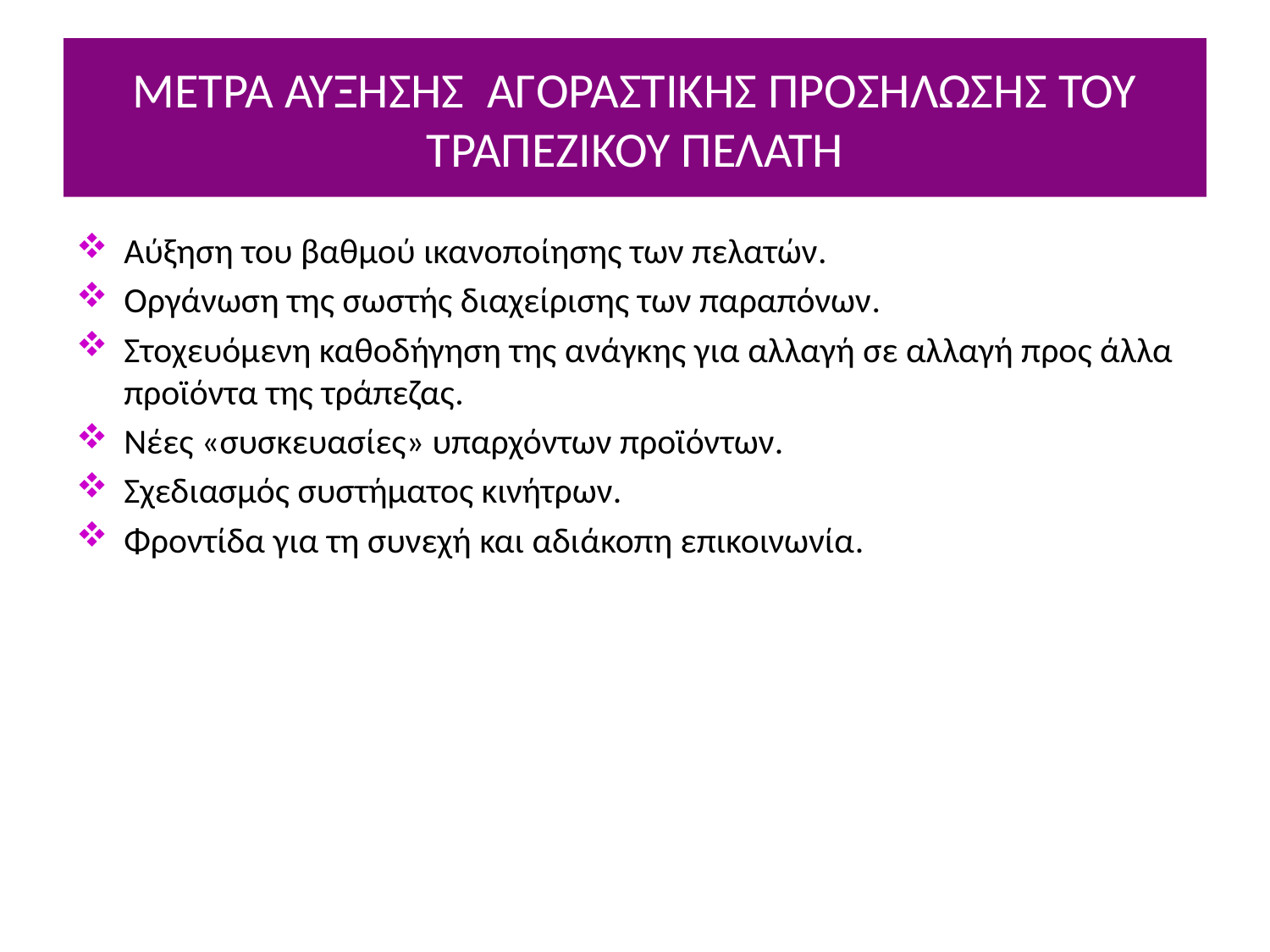

# ΜΕΤΡΑ ΑΥΞΗΣΗΣ  ΑΓΟΡΑΣΤΙΚΗΣ ΠΡΟΣΗΛΩΣΗΣ ΤΟΥ ΤΡΑΠΕΖΙΚΟΥ ΠΕΛΑΤΗ
Αύξηση του βαθμού ικανοποίησης των πελατών.
Οργάνωση της σωστής διαχείρισης των παραπόνων.
Στοχευόμενη καθοδήγηση της ανάγκης για αλλαγή σε αλλαγή προς άλλα προϊόντα της τράπεζας.
Νέες «συσκευασίες» υπαρχόντων προϊόντων.
Σχεδιασμός συστήματος κινήτρων.
Φροντίδα για τη συνεχή και αδιάκοπη επικοινωνία.